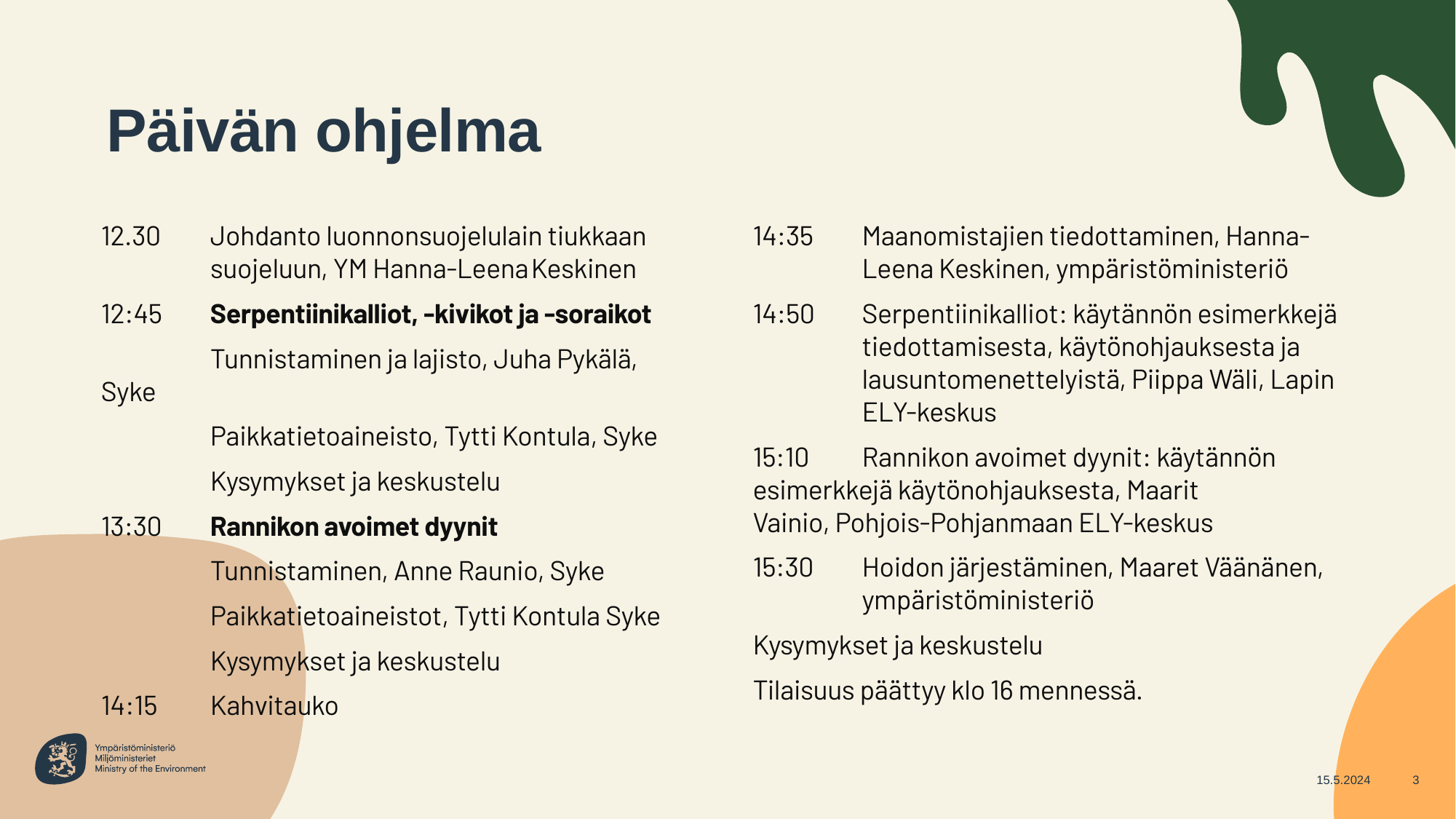

# Päivän ohjelma
12.30 	Johdanto luonnonsuojelulain tiukkaan 	suojeluun, YM Hanna-Leena Keskinen
12:45 	Serpentiinikalliot, -kivikot ja -soraikot
	Tunnistaminen ja lajisto, Juha Pykälä, 	Syke
	Paikkatietoaineisto, Tytti Kontula, Syke
	Kysymykset ja keskustelu
13:30 	Rannikon avoimet dyynit
	Tunnistaminen, Anne Raunio, Syke
	Paikkatietoaineistot, Tytti Kontula Syke
	Kysymykset ja keskustelu
14:15	Kahvitauko
14:35 	Maanomistajien tiedottaminen, Hanna-	Leena Keskinen, ympäristöministeriö
14:50 	Serpentiinikalliot: käytännön esimerkkejä 	tiedottamisesta, käytönohjauksesta ja 	lausuntomenettelyistä, Piippa Wäli, Lapin 	ELY-keskus
15:10 	Rannikon avoimet dyynit: käytännön 	esimerkkejä käytönohjauksesta, Maarit 	Vainio, Pohjois-Pohjanmaan ELY-keskus
15:30 	Hoidon järjestäminen, Maaret Väänänen, 	ympäristöministeriö
Kysymykset ja keskustelu
Tilaisuus päättyy klo 16 mennessä.

15.5.2024
3